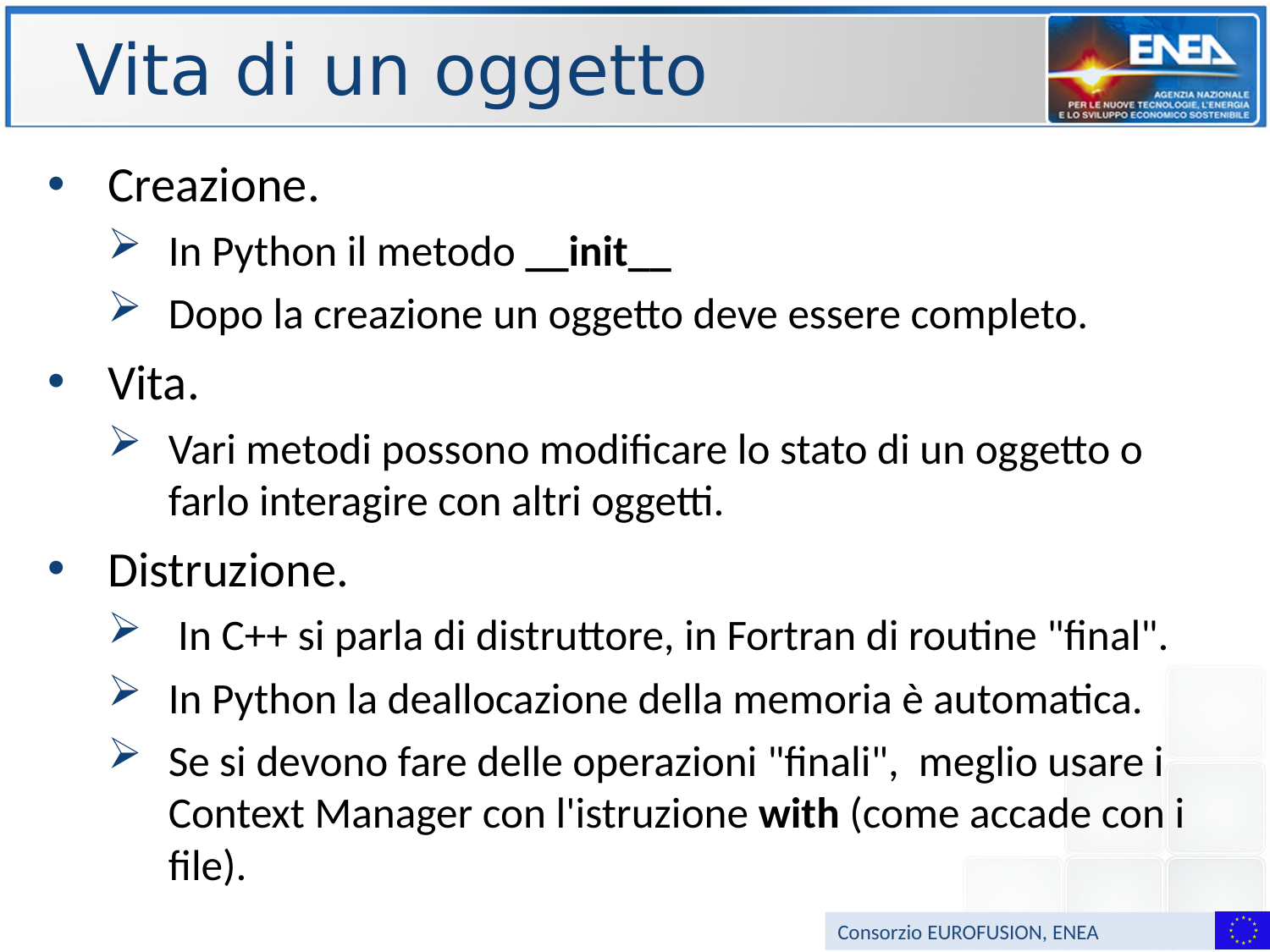

# Vita di un oggetto
Creazione.
In Python il metodo __init__
Dopo la creazione un oggetto deve essere completo.
Vita.
Vari metodi possono modificare lo stato di un oggetto o farlo interagire con altri oggetti.
Distruzione.
 In C++ si parla di distruttore, in Fortran di routine "final".
In Python la deallocazione della memoria è automatica.
Se si devono fare delle operazioni "finali",  meglio usare i Context Manager con l'istruzione with (come accade con i file).